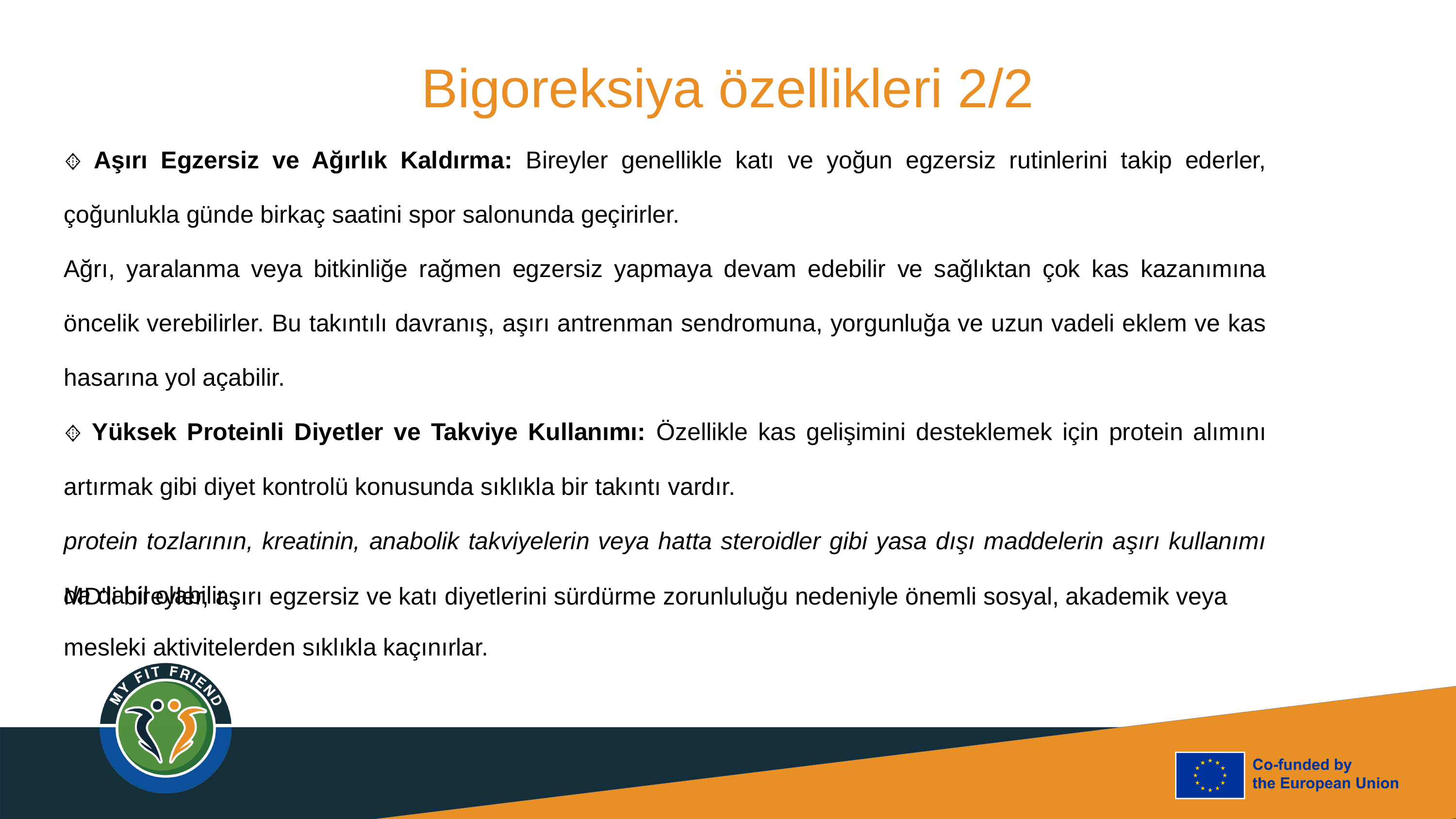

Bigoreksiya özellikleri 2/2
🔸 Aşırı Egzersiz ve Ağırlık Kaldırma: Bireyler genellikle katı ve yoğun egzersiz rutinlerini takip ederler, çoğunlukla günde birkaç saatini spor salonunda geçirirler.
Ağrı, yaralanma veya bitkinliğe rağmen egzersiz yapmaya devam edebilir ve sağlıktan çok kas kazanımına öncelik verebilirler. Bu takıntılı davranış, aşırı antrenman sendromuna, yorgunluğa ve uzun vadeli eklem ve kas hasarına yol açabilir.
🔸 Yüksek Proteinli Diyetler ve Takviye Kullanımı: Özellikle kas gelişimini desteklemek için protein alımını artırmak gibi diyet kontrolü konusunda sıklıkla bir takıntı vardır.
protein tozlarının, kreatinin, anabolik takviyelerin veya hatta steroidler gibi yasa dışı maddelerin aşırı kullanımı da dahil olabilir .
MD'li bireyler, aşırı egzersiz ve katı diyetlerini sürdürme zorunluluğu nedeniyle önemli sosyal, akademik veya mesleki aktivitelerden sıklıkla kaçınırlar.